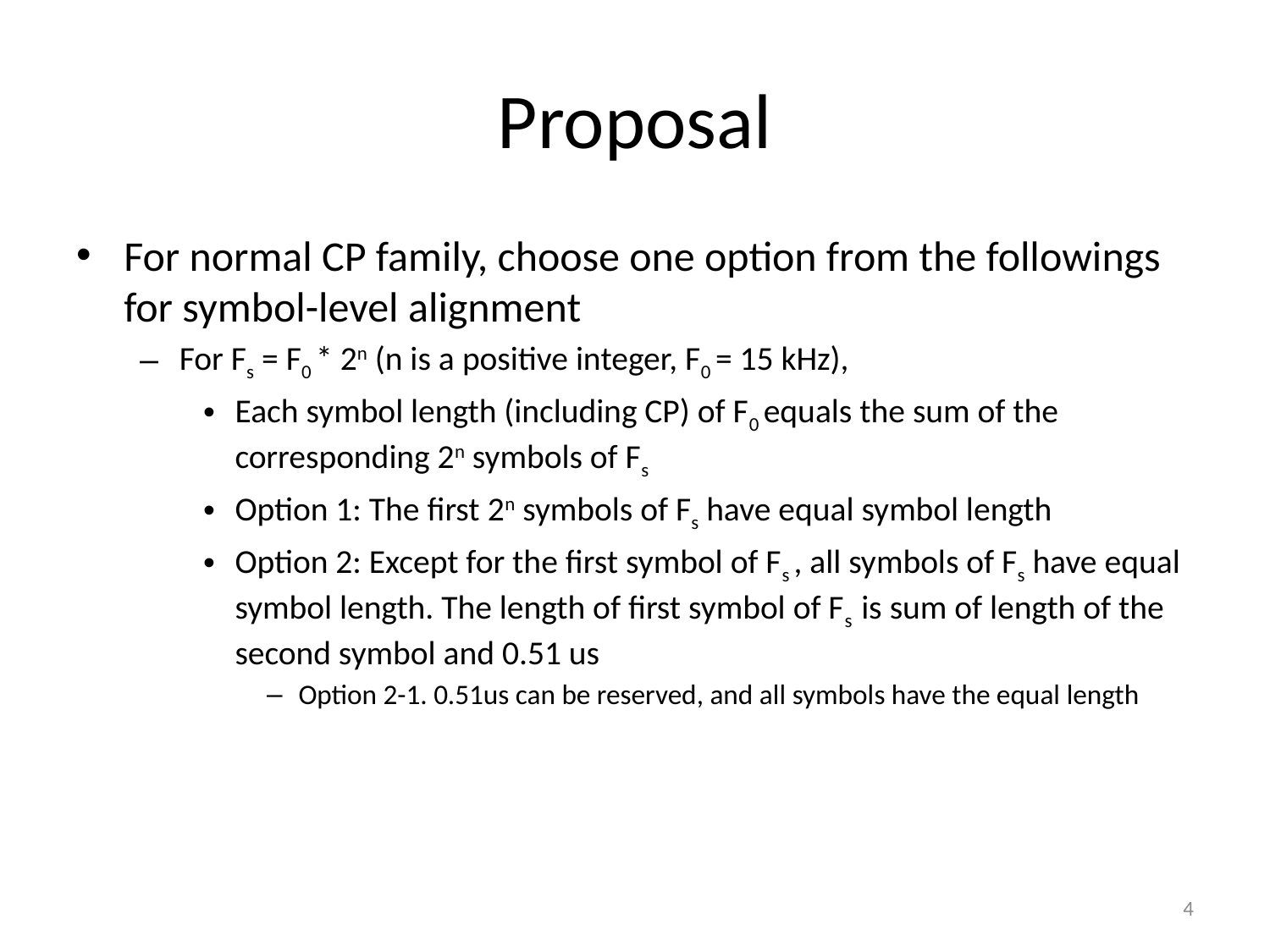

# Proposal
For normal CP family, choose one option from the followings for symbol-level alignment
For Fs = F0 * 2n (n is a positive integer, F0 = 15 kHz),
Each symbol length (including CP) of F0 equals the sum of the corresponding 2n symbols of Fs
Option 1: The first 2n symbols of Fs have equal symbol length
Option 2: Except for the first symbol of Fs , all symbols of Fs have equal symbol length. The length of first symbol of Fs  is sum of length of the second symbol and 0.51 us
Option 2-1. 0.51us can be reserved, and all symbols have the equal length

4